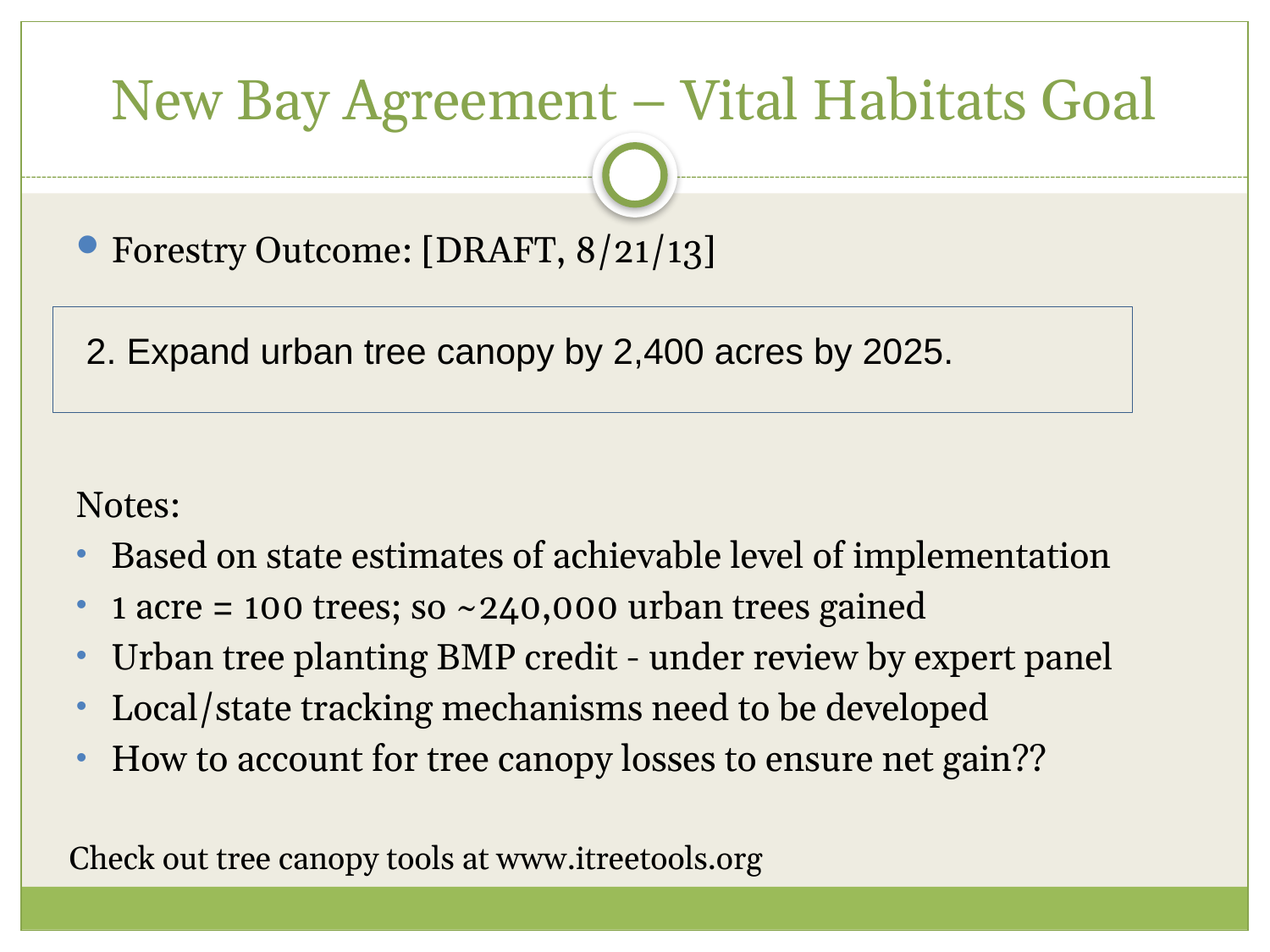

# New Bay Agreement – Vital Habitats Goal

Forestry Outcome: [DRAFT, 8/21/13]

 2. Expand urban tree canopy by 2,400 acres by 2025.

Notes:
Based on state estimates of achievable level of implementation
1 acre = 100 trees; so ~240,000 urban trees gained
Urban tree planting BMP credit - under review by expert panel
Local/state tracking mechanisms need to be developed
How to account for tree canopy losses to ensure net gain??

Check out tree canopy tools at www.itreetools.org